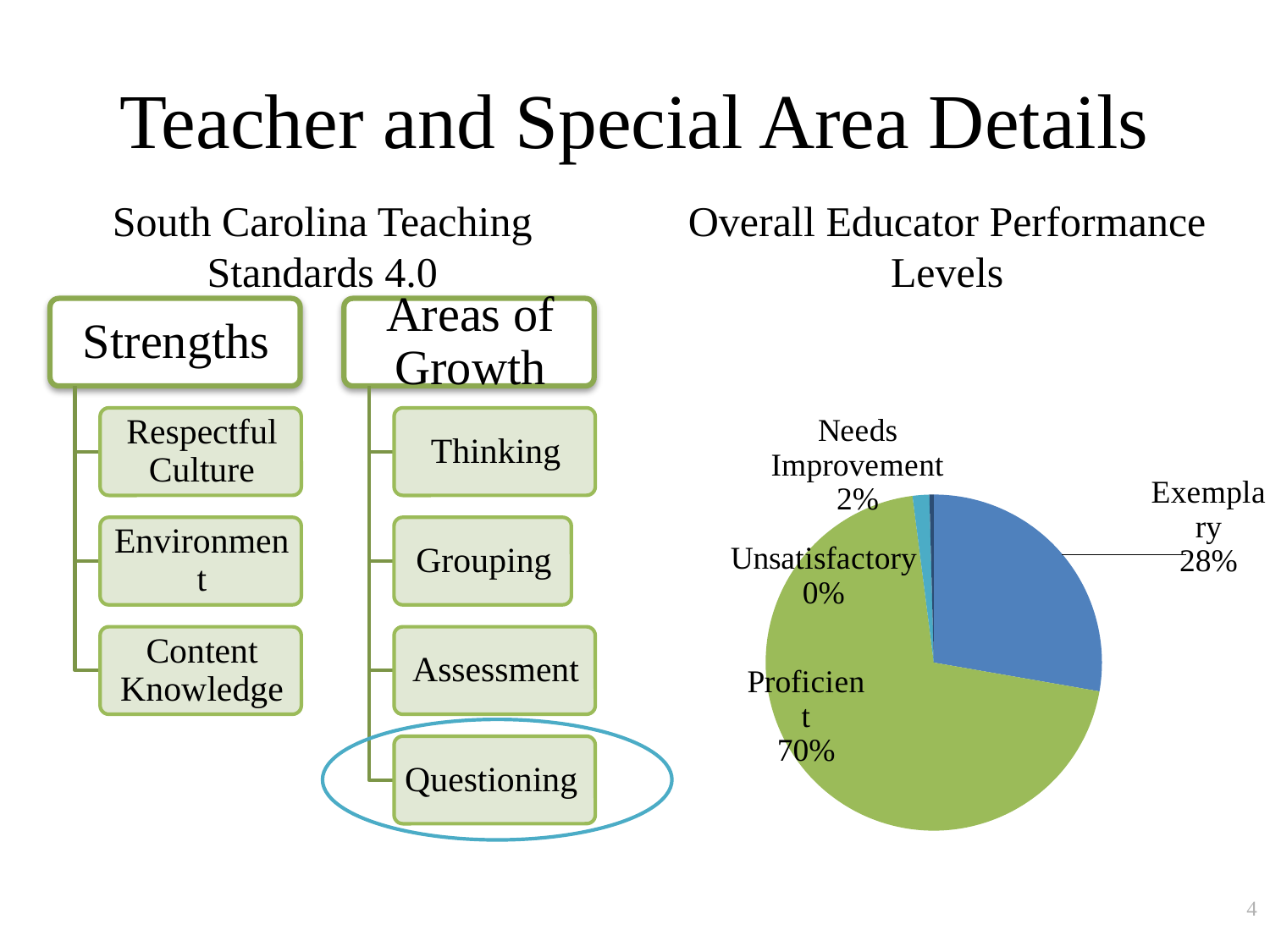

# Teacher and Special Area Details
South Carolina Teaching Standards 4.0
Overall Educator Performance Levels

### Chart:

| Category |    |
|---|---|
| Exemplary | 15145.0 |
| Proficient | 38342.0 |
| Needs Improvement | 875.0 |
| Unsatisfactory | 230.0 |
| Not Reported/Incomplete | None |
Strengths
Respectful Culture
Environment
Content Knowledge
Areas of Growth
Thinking
Grouping
Assessment
Questioning

4